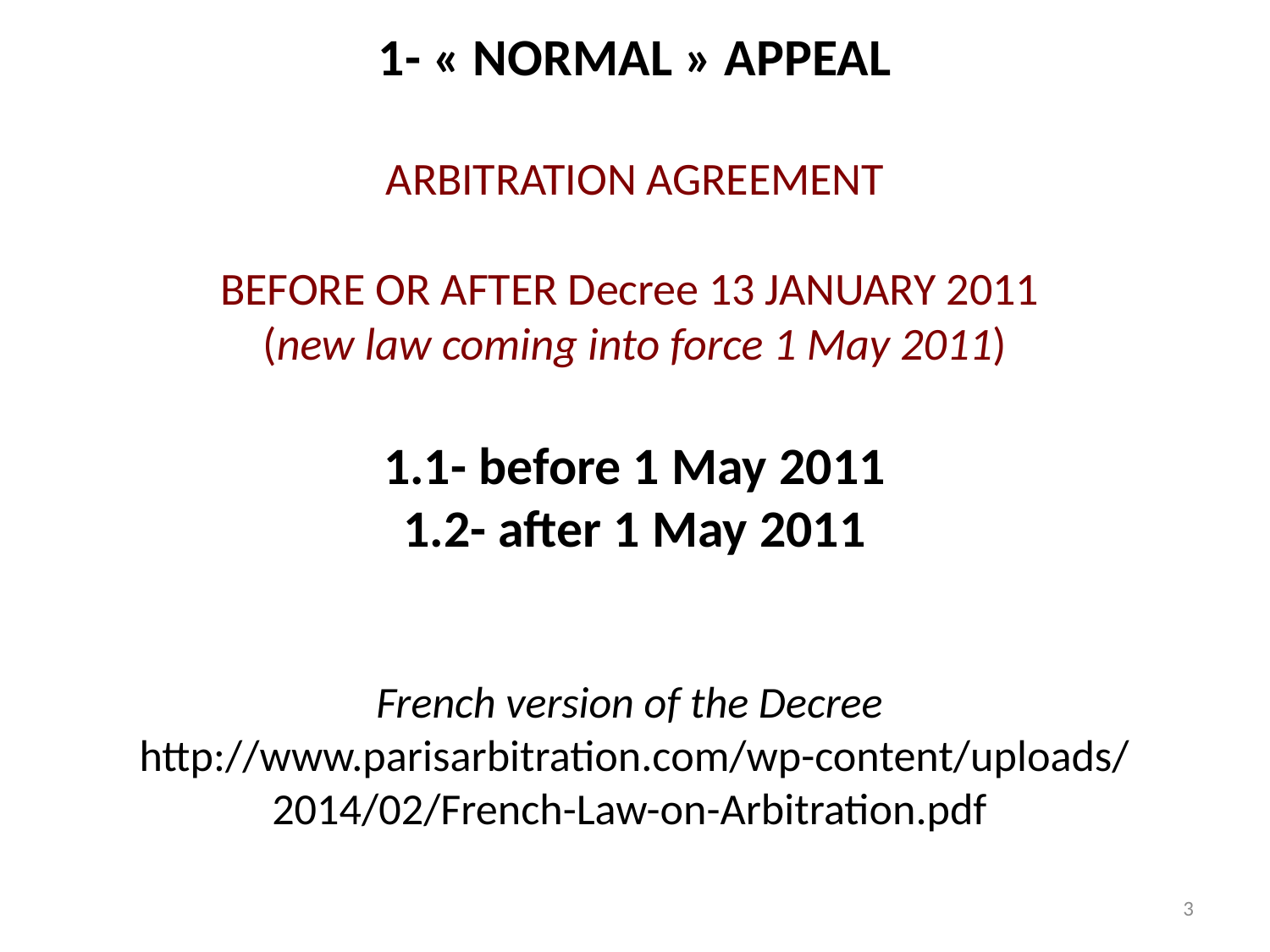

1- « NORMAL » APPEAL
ARBITRATION AGREEMENT

BEFORE OR AFTER Decree 13 JANUARY 2011
(new law coming into force 1 May 2011)

1.1- before 1 May 2011
1.2- after 1 May 2011

French version of the Decree
http://www.parisarbitration.com/wp-content/uploads/2014/02/French-Law-on-Arbitration.pdf

3